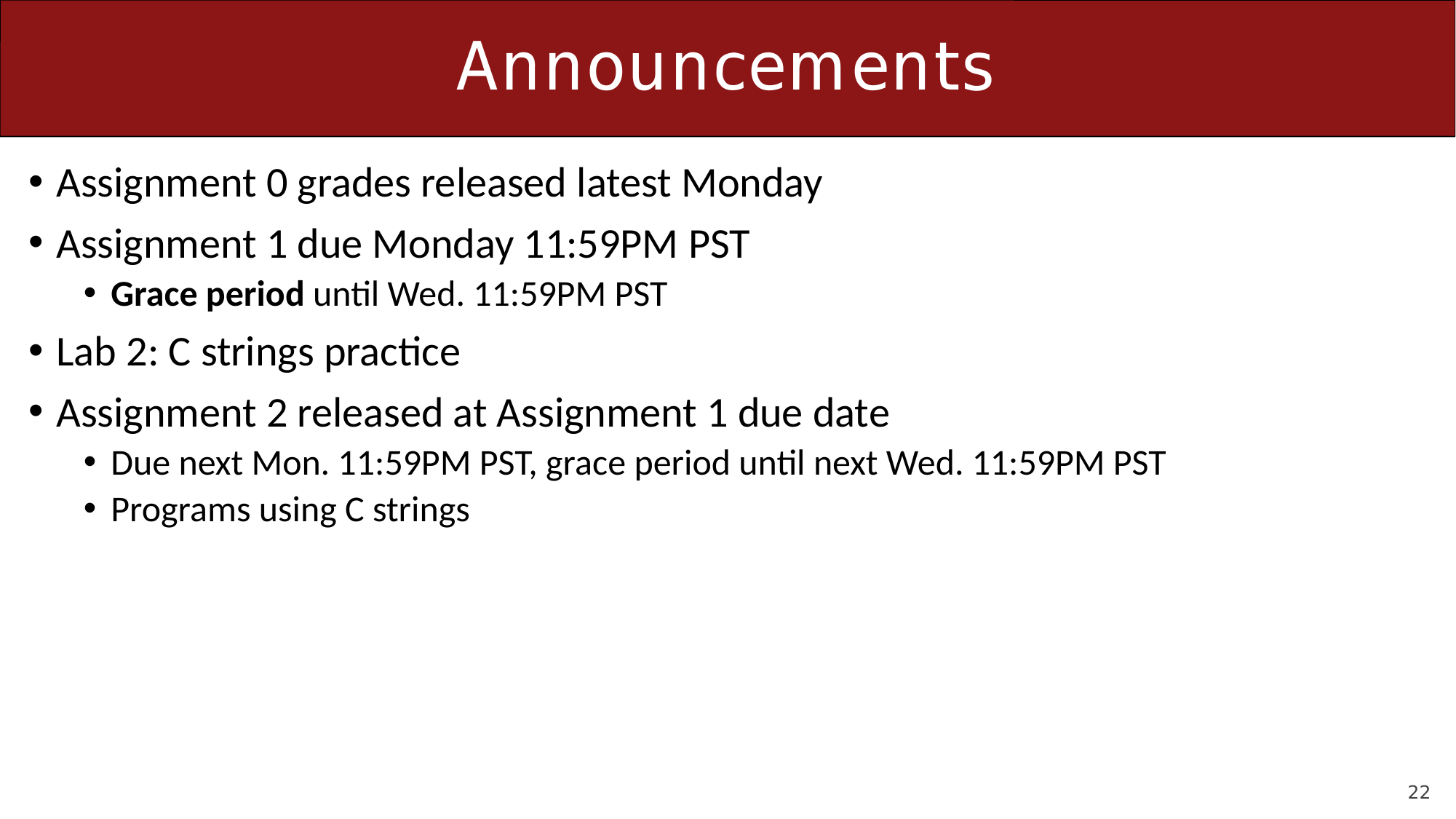

# Announcements
Assignment 0 grades released latest Monday
Assignment 1 due Monday 11:59PM PST
Grace period until Wed. 11:59PM PST
Lab 2: C strings practice
Assignment 2 released at Assignment 1 due date
Due next Mon. 11:59PM PST, grace period until next Wed. 11:59PM PST
Programs using C strings